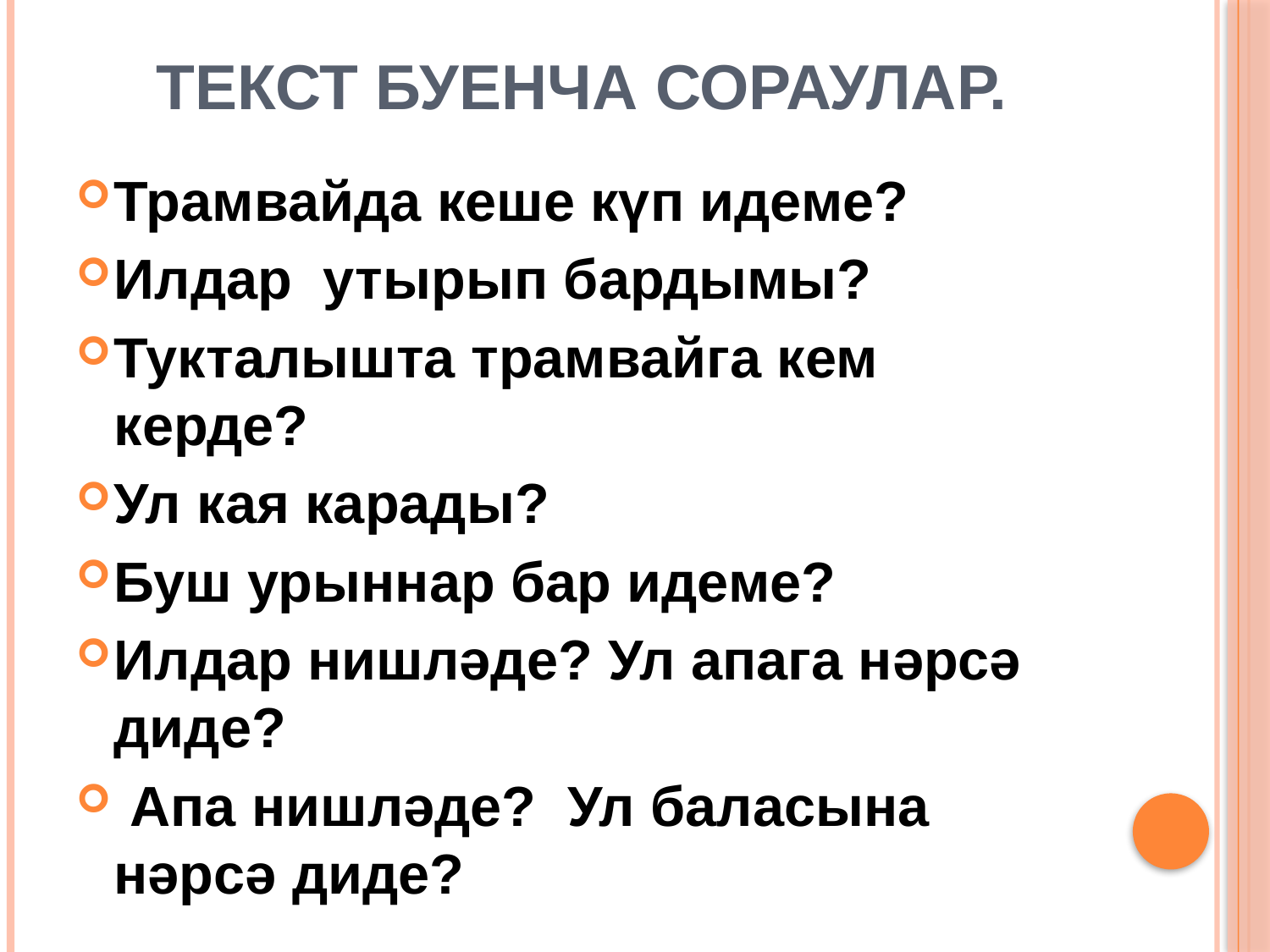

# Текст буенча сораулар.
Трамвайда кеше күп идеме?
Илдар  утырып бардымы?
Тукталышта трамвайга кем керде?
Ул кая карады?
Буш урыннар бар идеме?
Илдар нишләде? Ул апага нәрсә диде?
 Апа нишләде?  Ул баласына нәрсә диде?